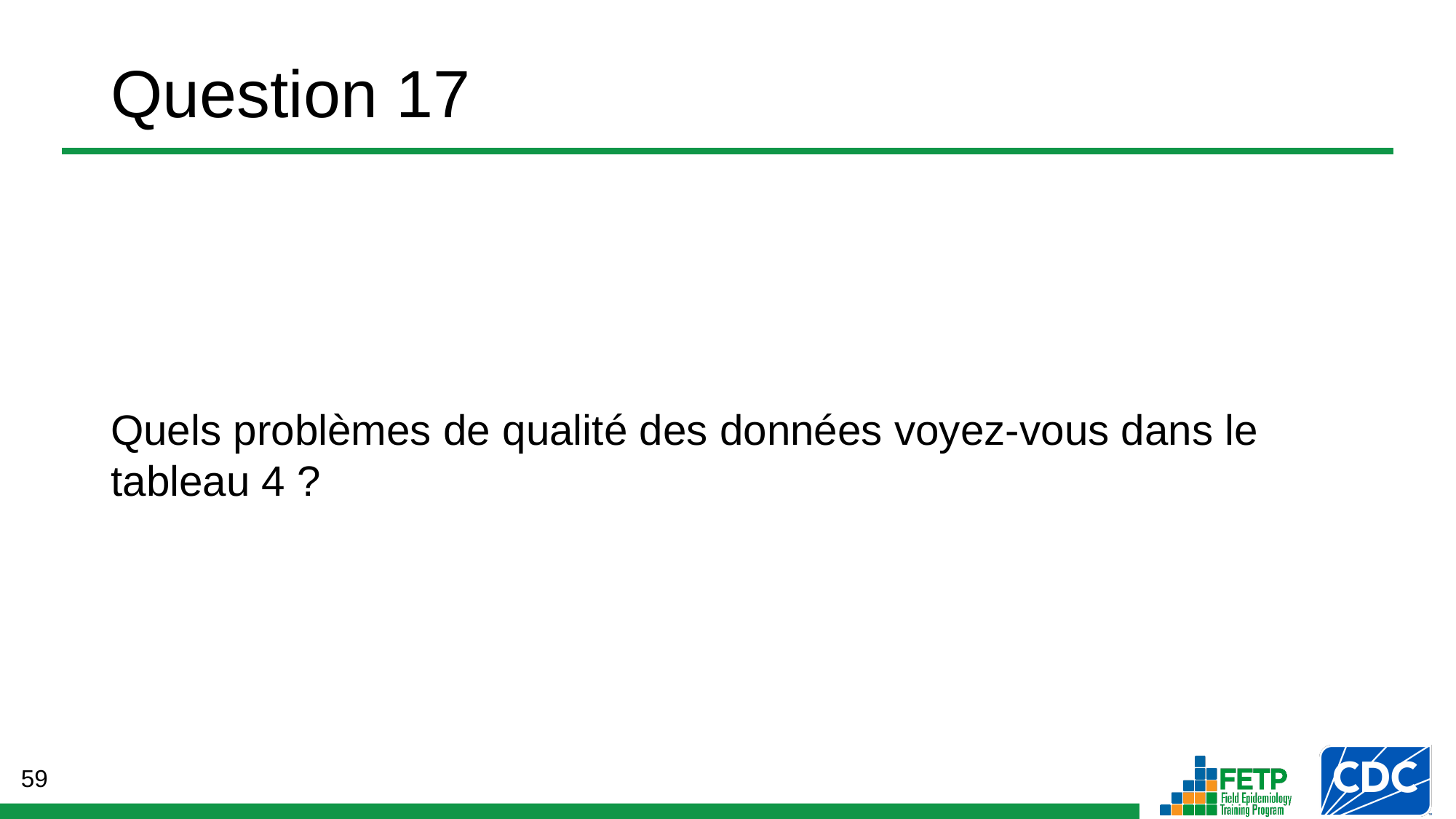

# Question 17
Quels problèmes de qualité des données voyez-vous dans le tableau 4 ?